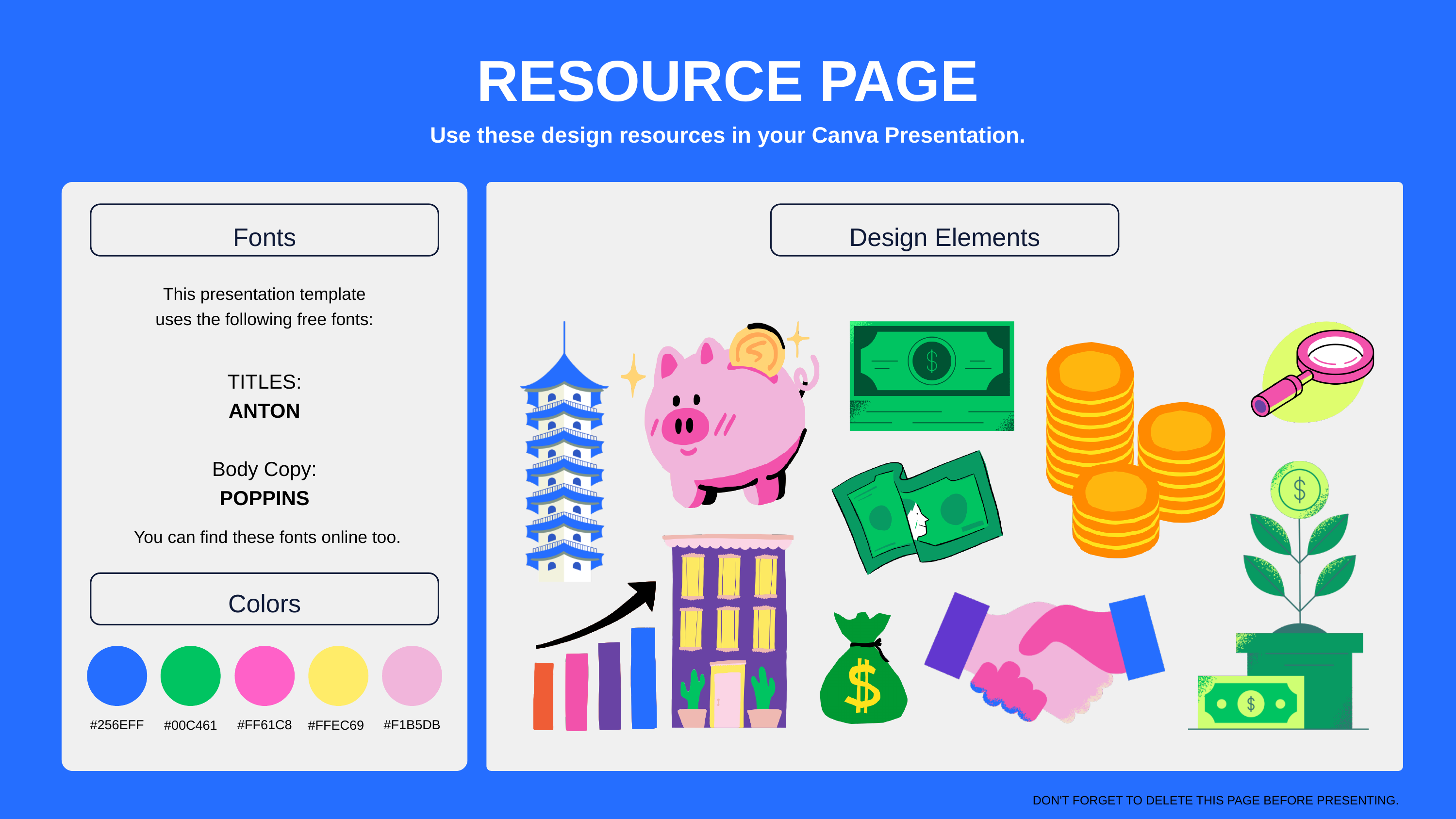

RESOURCE PAGE
Use these design resources in your Canva Presentation.

Fonts
Design Elements
This presentation template
uses the following free fonts:

TITLES:
ANTON

Body Copy:
POPPINS

You can find these fonts online too.

Colors

#256EFF
#FF61C8
#F1B5DB
#00C461
#FFEC69
DON'T FORGET TO DELETE THIS PAGE BEFORE PRESENTING.